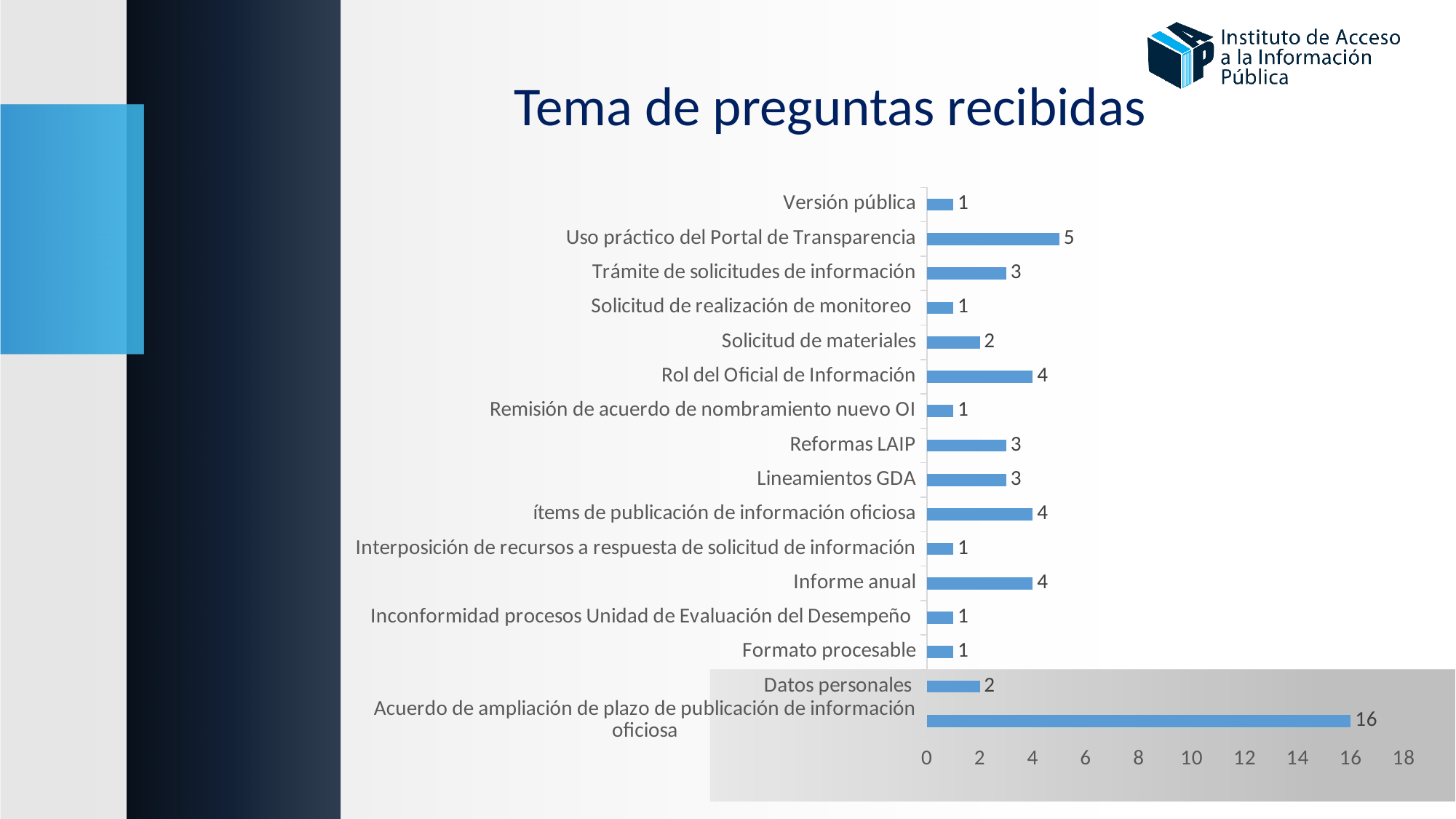

# Tema de preguntas recibidas

### Chart

| Category |  |
|---|---|
| Acuerdo de ampliación de plazo de publicación de información oficiosa | 16.0 |
| Datos personales  | 2.0 |
| Formato procesable | 1.0 |
| Inconformidad procesos Unidad de Evaluación del Desempeño  | 1.0 |
| Informe anual | 4.0 |
| Interposición de recursos a respuesta de solicitud de información | 1.0 |
| ítems de publicación de información oficiosa | 4.0 |
| Lineamientos GDA | 3.0 |
| Reformas LAIP | 3.0 |
| Remisión de acuerdo de nombramiento nuevo OI | 1.0 |
| Rol del Oficial de Información | 4.0 |
| Solicitud de materiales | 2.0 |
| Solicitud de realización de monitoreo  | 1.0 |
| Trámite de solicitudes de información | 3.0 |
| Uso práctico del Portal de Transparencia | 5.0 |
| Versión pública | 1.0 |